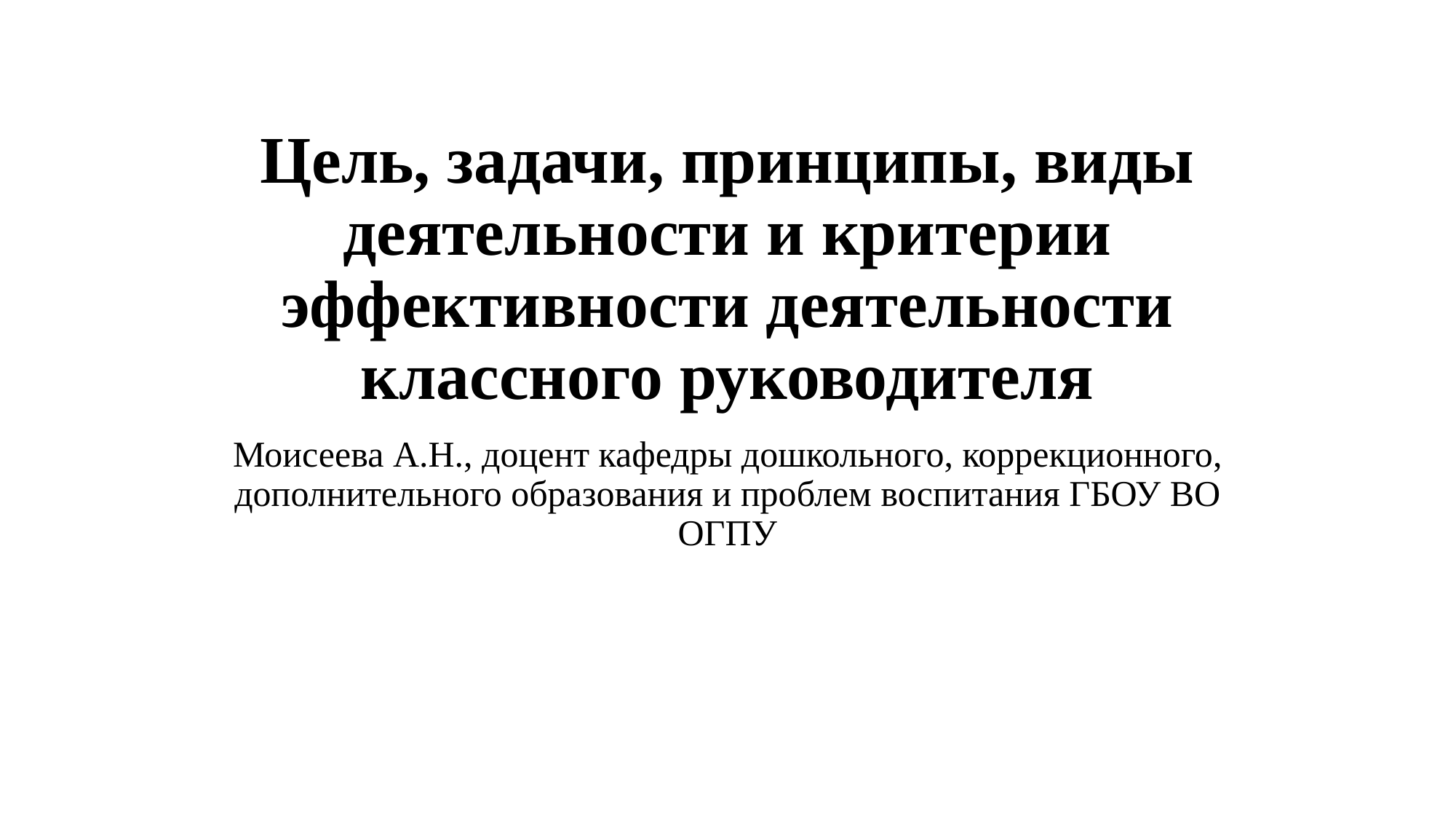

# Цель, задачи, принципы, виды деятельности и критерии эффективности деятельности классного руководителя
Моисеева А.Н., доцент кафедры дошкольного, коррекционного, дополнительного образования и проблем воспитания ГБОУ ВО ОГПУ